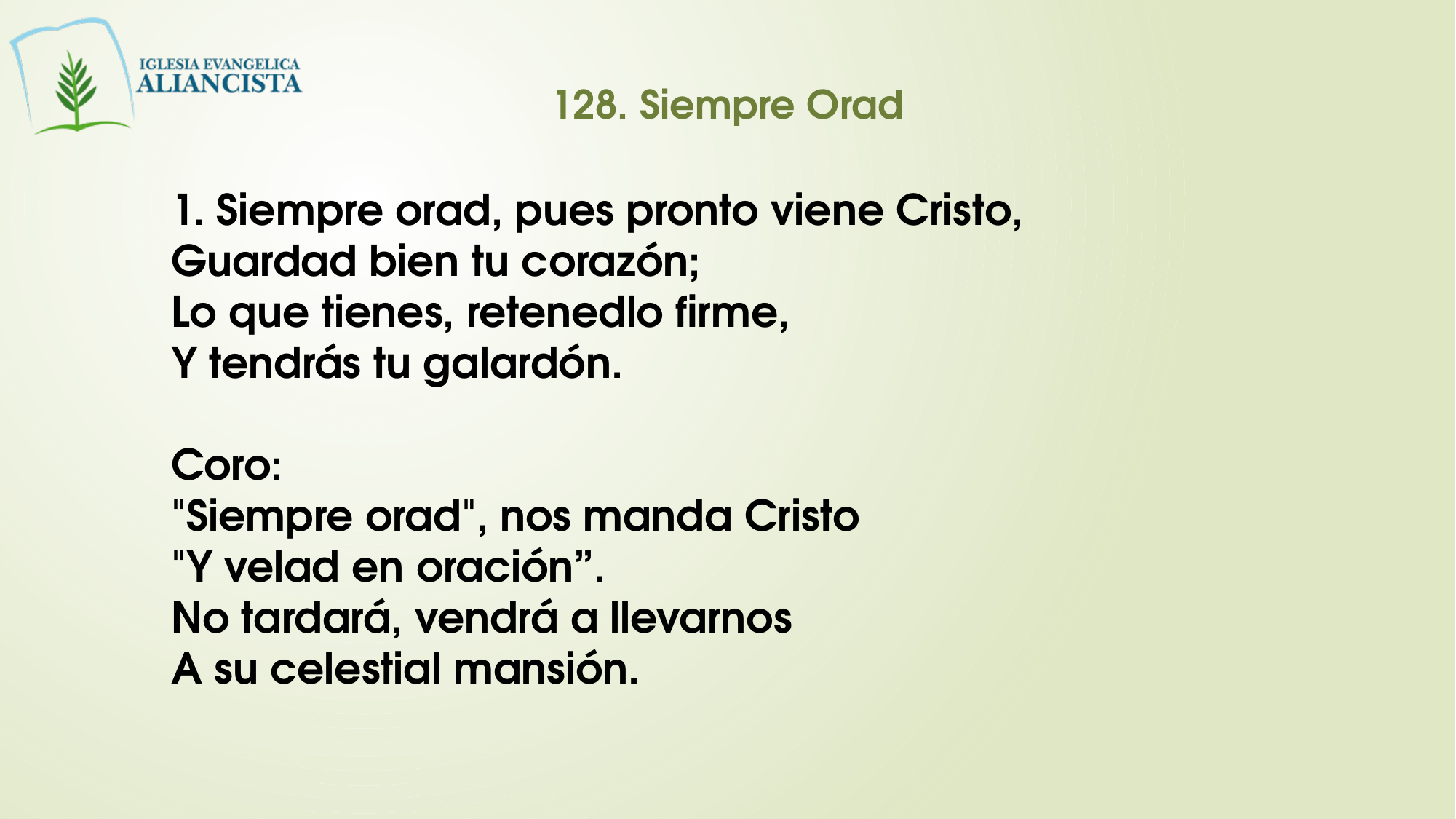

128. Siempre Orad
1. Siempre orad, pues pronto viene Cristo,
Guardad bien tu corazón;
Lo que tienes, retenedlo firme,
Y tendrás tu galardón.

Coro:
"Siempre orad", nos manda Cristo
"Y velad en oración”.
No tardará, vendrá a llevarnos
A su celestial mansión.